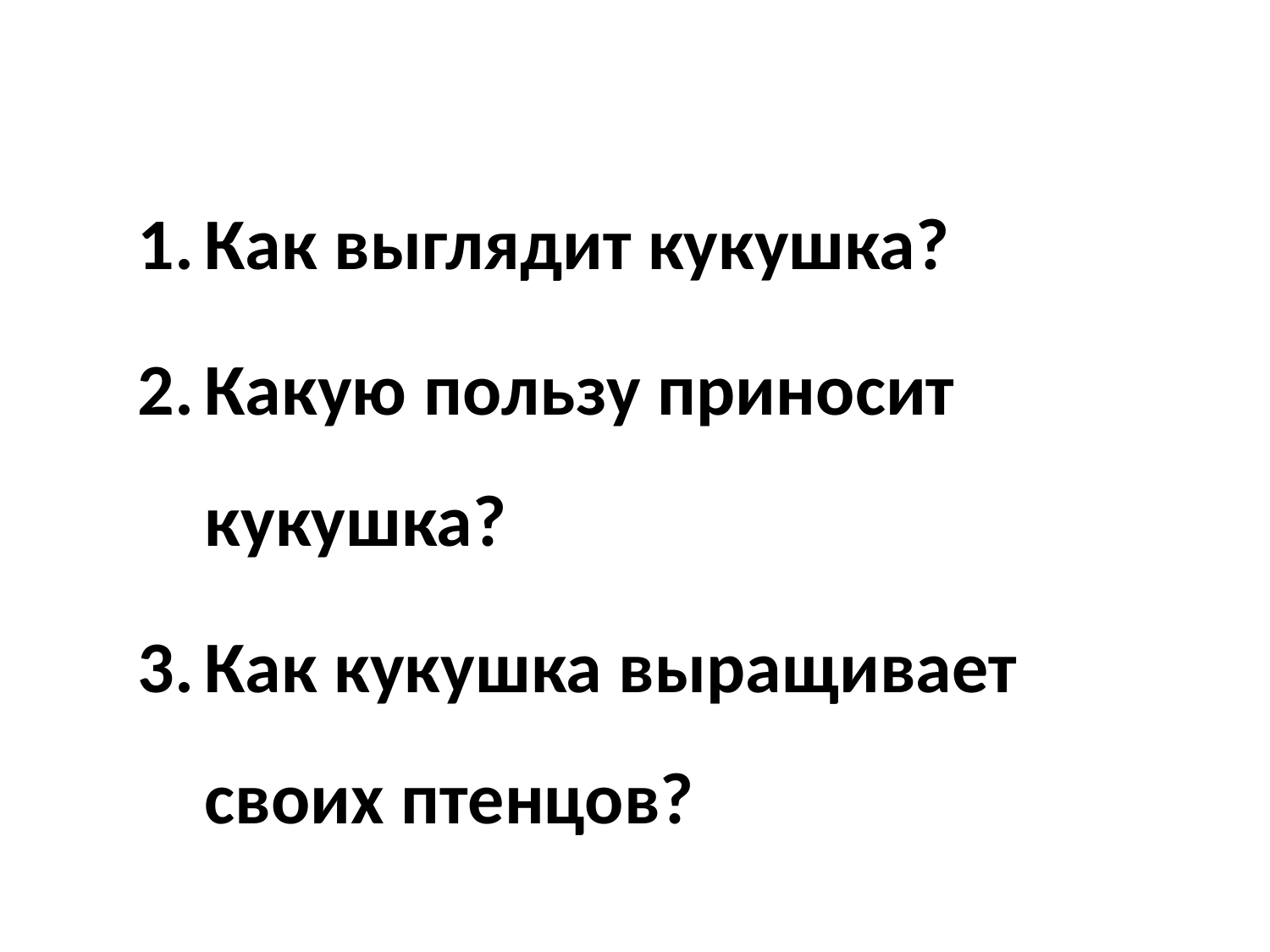

#
Как выглядит кукушка?
Какую пользу приносит кукушка?
Как кукушка выращивает своих птенцов?